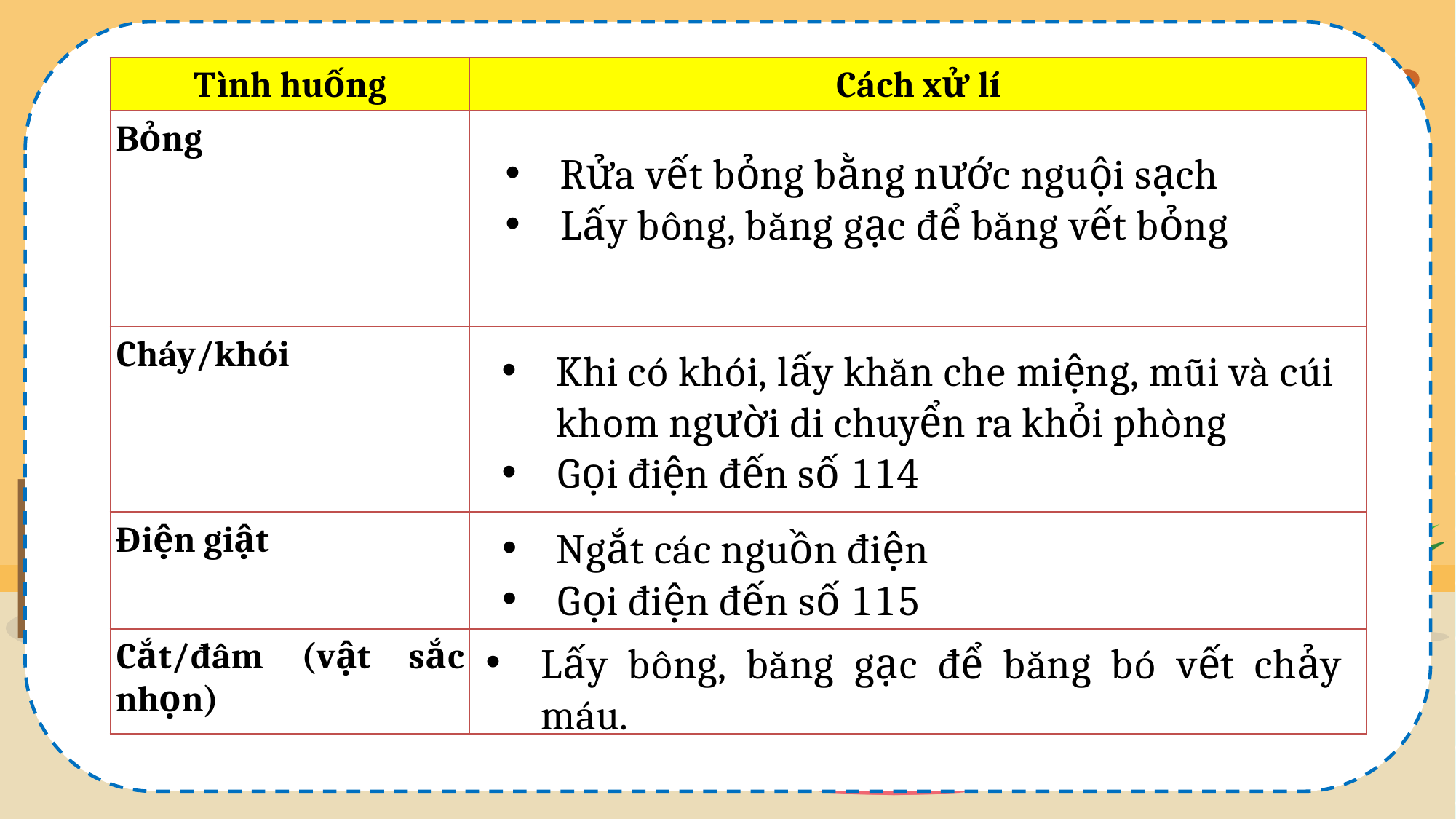

| Tình huống | Cách xử lí |
| --- | --- |
| Bỏng |  |
| Cháy/khói |  |
| Điện giật |  |
| Cắt/đâm (vật sắc nhọn) |  |
Rửa vết bỏng bằng nước nguội sạch
Lấy bông, băng gạc để băng vết bỏng
Khi có khói, lấy khăn che miệng, mũi và cúi khom người di chuyển ra khỏi phòng
Gọi điện đến số 114
Ngắt các nguồn điện
Gọi điện đến số 115
Lấy bông, băng gạc để băng bó vết chảy máu.